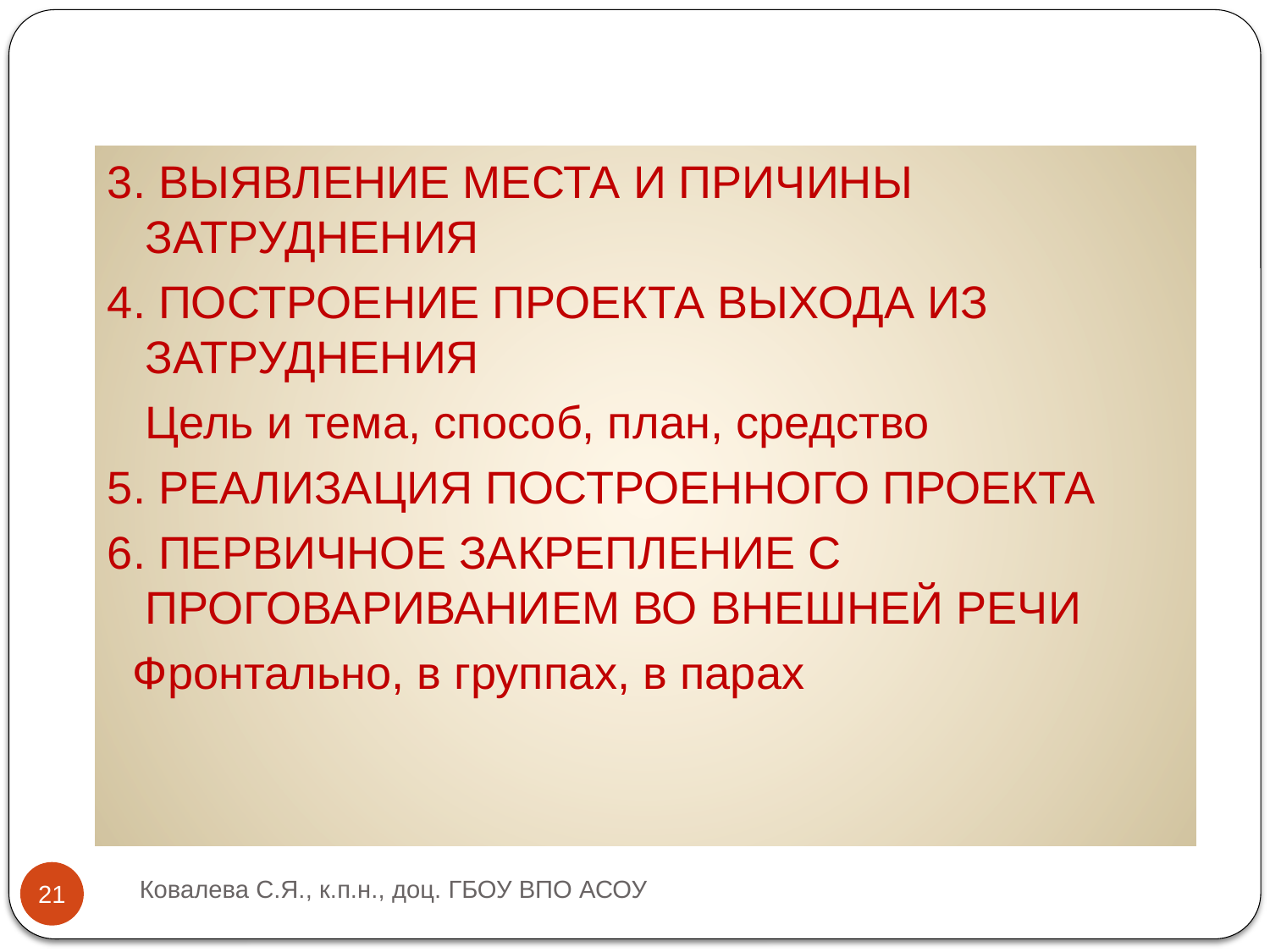

3. ВЫЯВЛЕНИЕ МЕСТА И ПРИЧИНЫ ЗАТРУДНЕНИЯ
4. ПОСТРОЕНИЕ ПРОЕКТА ВЫХОДА ИЗ ЗАТРУДНЕНИЯ
   Цель и тема, способ, план, средство
5. РЕАЛИЗАЦИЯ ПОСТРОЕННОГО ПРОЕКТА
6. ПЕРВИЧНОЕ ЗАКРЕПЛЕНИЕ С ПРОГОВАРИВАНИЕМ ВО ВНЕШНЕЙ РЕЧИ
  Фронтально, в группах, в парах

Ковалева С.Я., к.п.н., доц. ГБОУ ВПО АСОУ
21